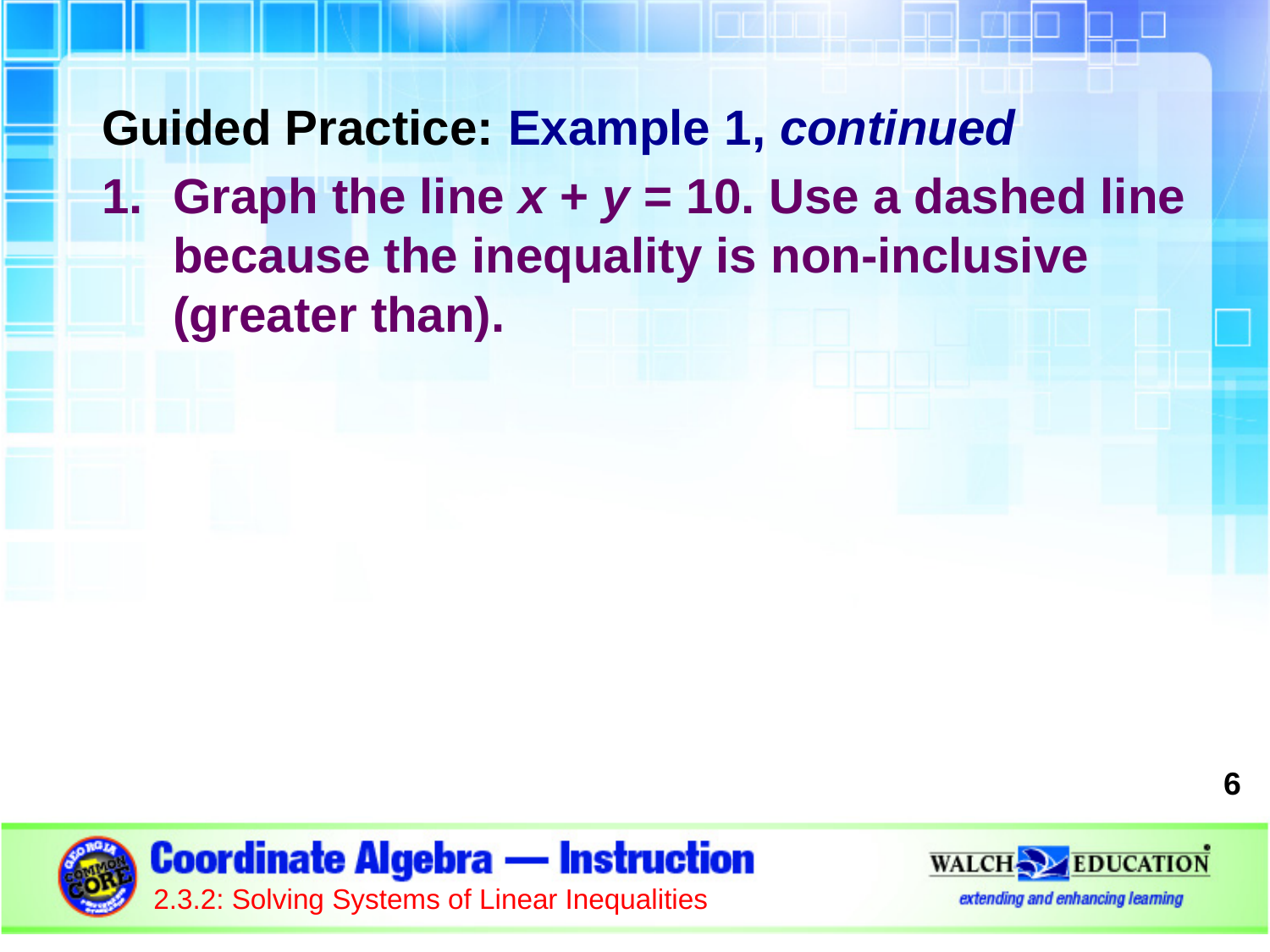

Guided Practice: Example 1, continued
Graph the line x + y = 10. Use a dashed line because the inequality is non-inclusive (greater than).
6
2.3.2: Solving Systems of Linear Inequalities